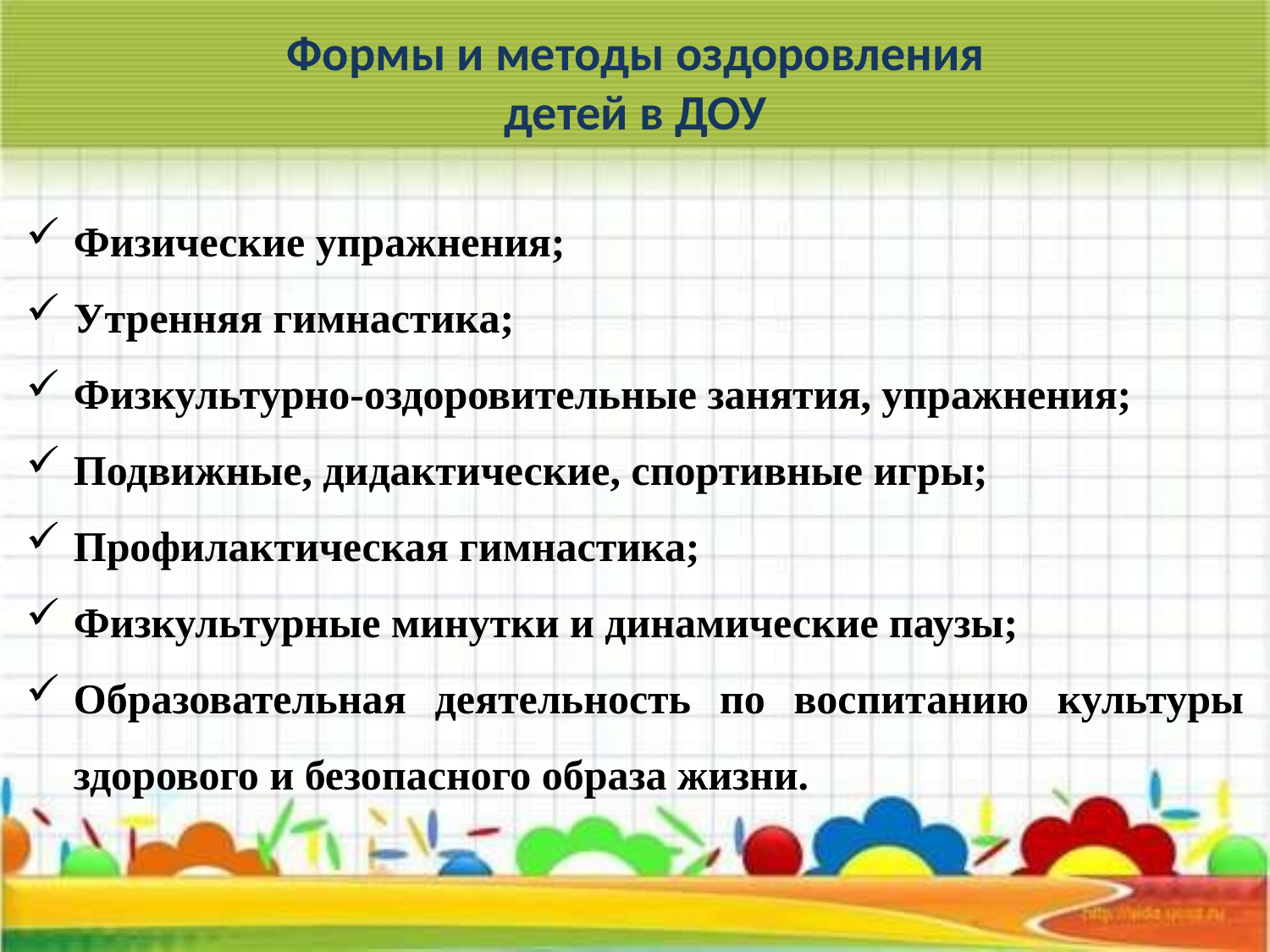

# Формы и методы оздоровления детей в ДОУ
Физические упражнения;
Утренняя гимнастика;
Физкультурно-оздоровительные занятия, упражнения;
Подвижные, дидактические, спортивные игры;
Профилактическая гимнастика;
Физкультурные минутки и динамические паузы;
Образовательная деятельность по воспитанию культуры здорового и безопасного образа жизни.